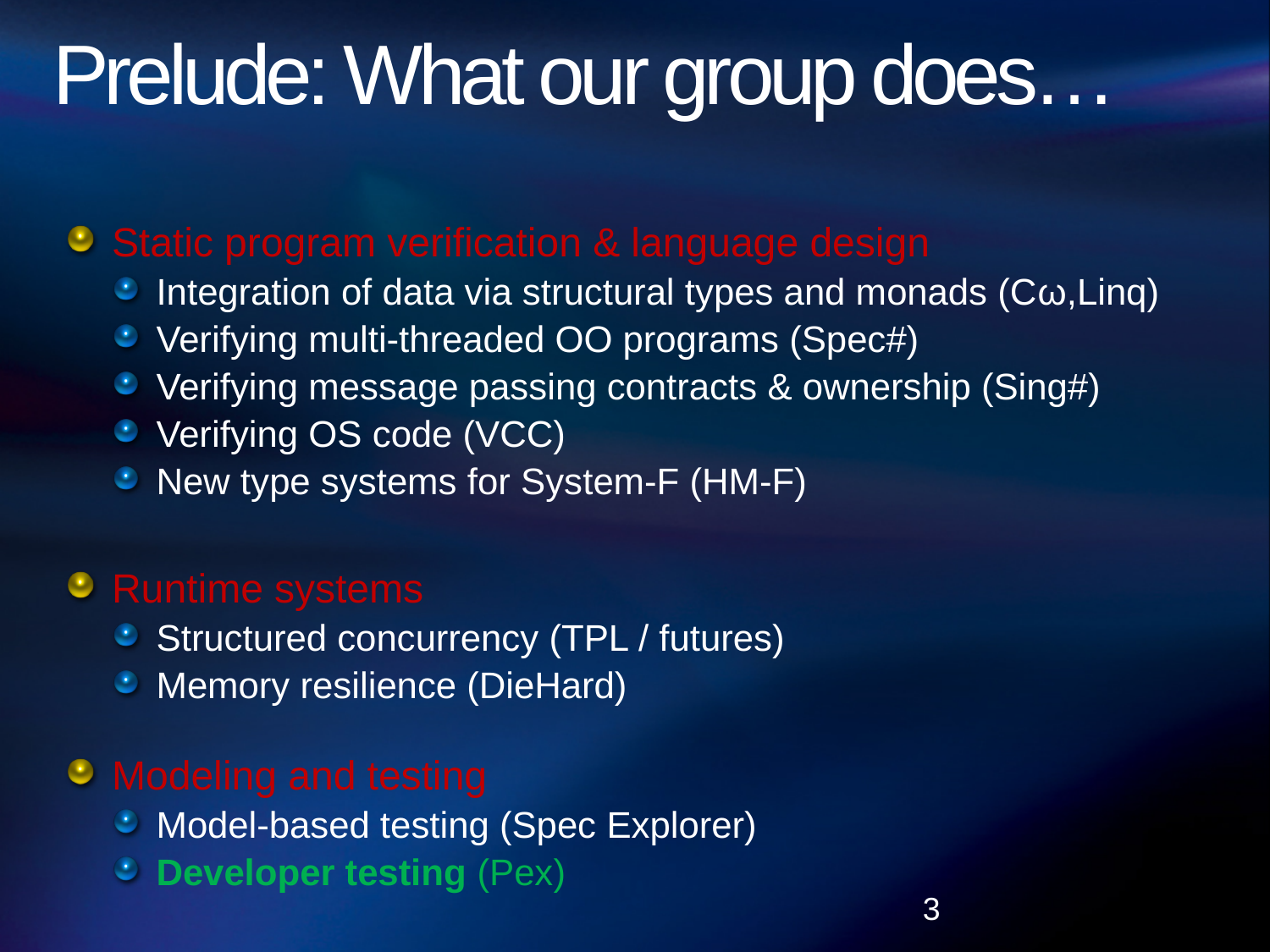

# Prelude: What our group does…
Static program verification & language design
Integration of data via structural types and monads (Cω,Linq)
Verifying multi-threaded OO programs (Spec#)
Verifying message passing contracts & ownership (Sing#)
Verifying OS code (VCC)
New type systems for System-F (HM-F)

Runtime systems
Structured concurrency (TPL / futures)
Memory resilience (DieHard)
Modeling and testing
Model-based testing (Spec Explorer)
Developer testing (Pex)
3